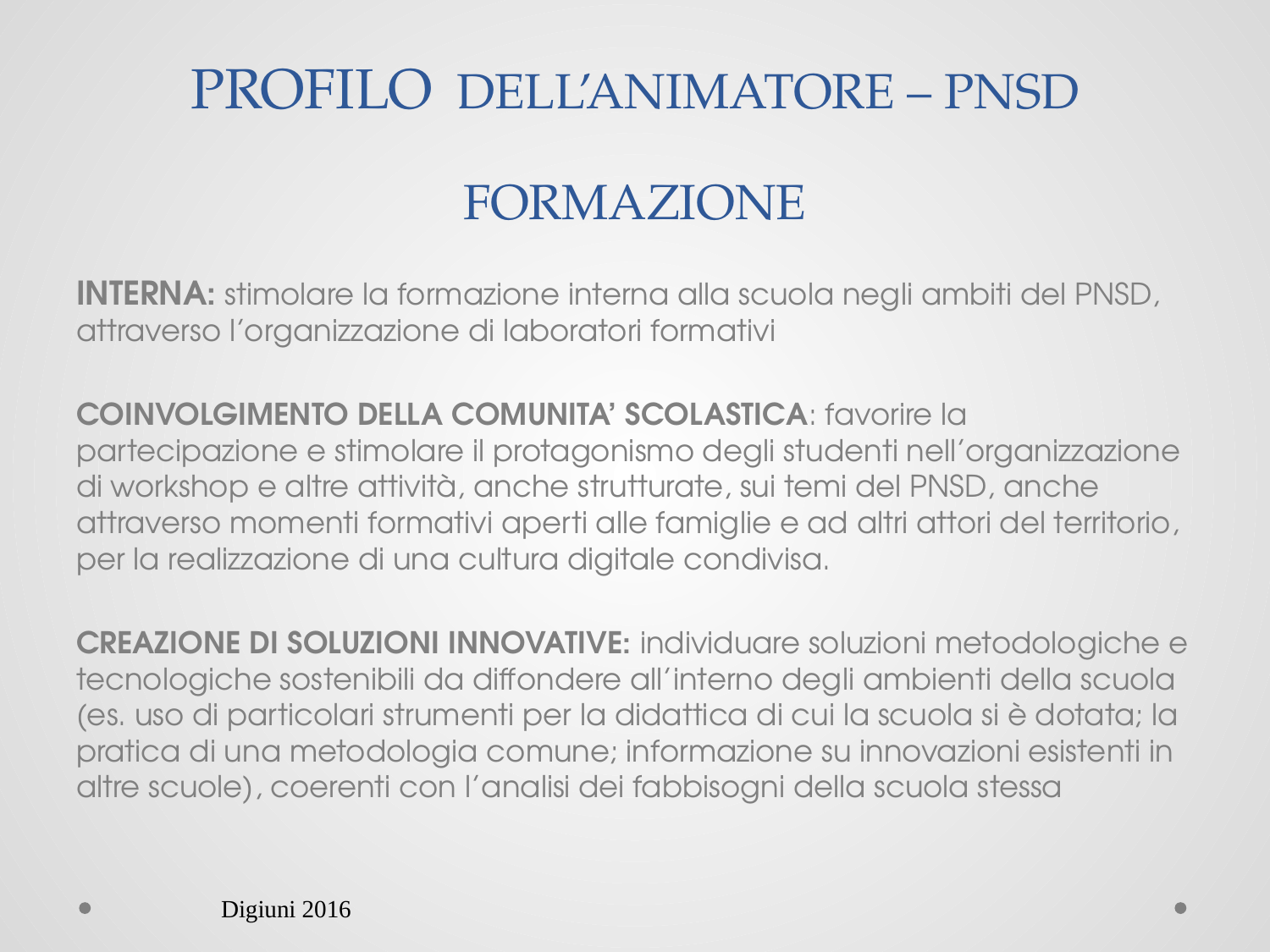

# PROFILO DELL’ANIMATORE – PNSD FORMAZIONE
INTERNA: stimolare la formazione interna alla scuola negli ambiti del PNSD, attraverso l’organizzazione di laboratori formativi

COINVOLGIMENTO DELLA COMUNITA’ SCOLASTICA: favorire la partecipazione e stimolare il protagonismo degli studenti nell’organizzazione di workshop e altre attività, anche strutturate, sui temi del PNSD, anche attraverso momenti formativi aperti alle famiglie e ad altri attori del territorio, per la realizzazione di una cultura digitale condivisa.

CREAZIONE DI SOLUZIONI INNOVATIVE: individuare soluzioni metodologiche e tecnologiche sostenibili da diffondere all’interno degli ambienti della scuola (es. uso di particolari strumenti per la didattica di cui la scuola si è dotata; la pratica di una metodologia comune; informazione su innovazioni esistenti in altre scuole), coerenti con l’analisi dei fabbisogni della scuola stessa
Digiuni 2016